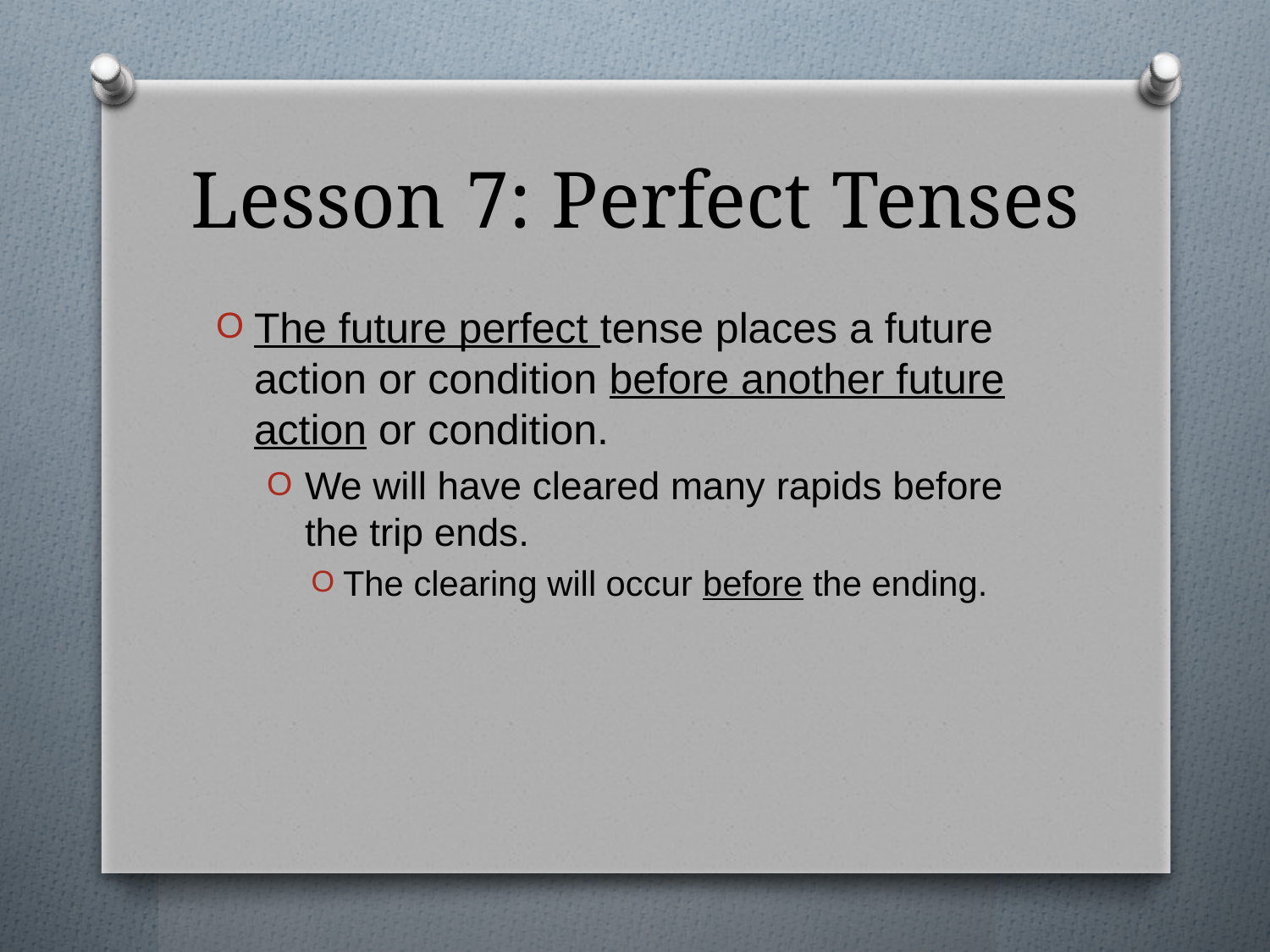

# Lesson 7: Perfect Tenses
The future perfect tense places a future action or condition before another future action or condition.
We will have cleared many rapids before the trip ends.
The clearing will occur before the ending.